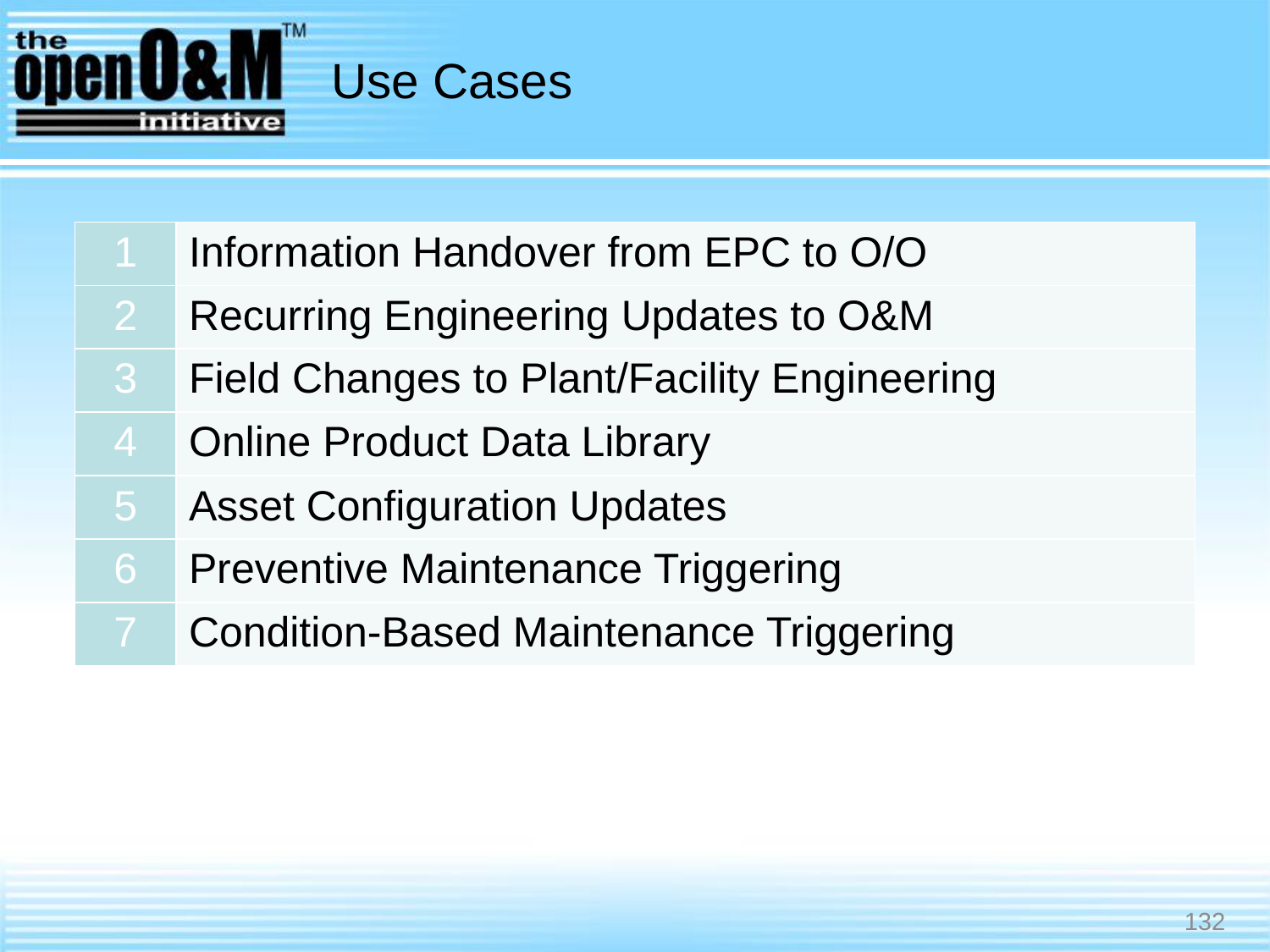

# Use Cases
| 1 | Information Handover from EPC to O/O |
| --- | --- |
| 2 | Recurring Engineering Updates to O&M |
| 3 | Field Changes to Plant/Facility Engineering |
| 4 | Online Product Data Library |
| 5 | Asset Configuration Updates |
| 6 | Preventive Maintenance Triggering |
| 7 | Condition-Based Maintenance Triggering |
132